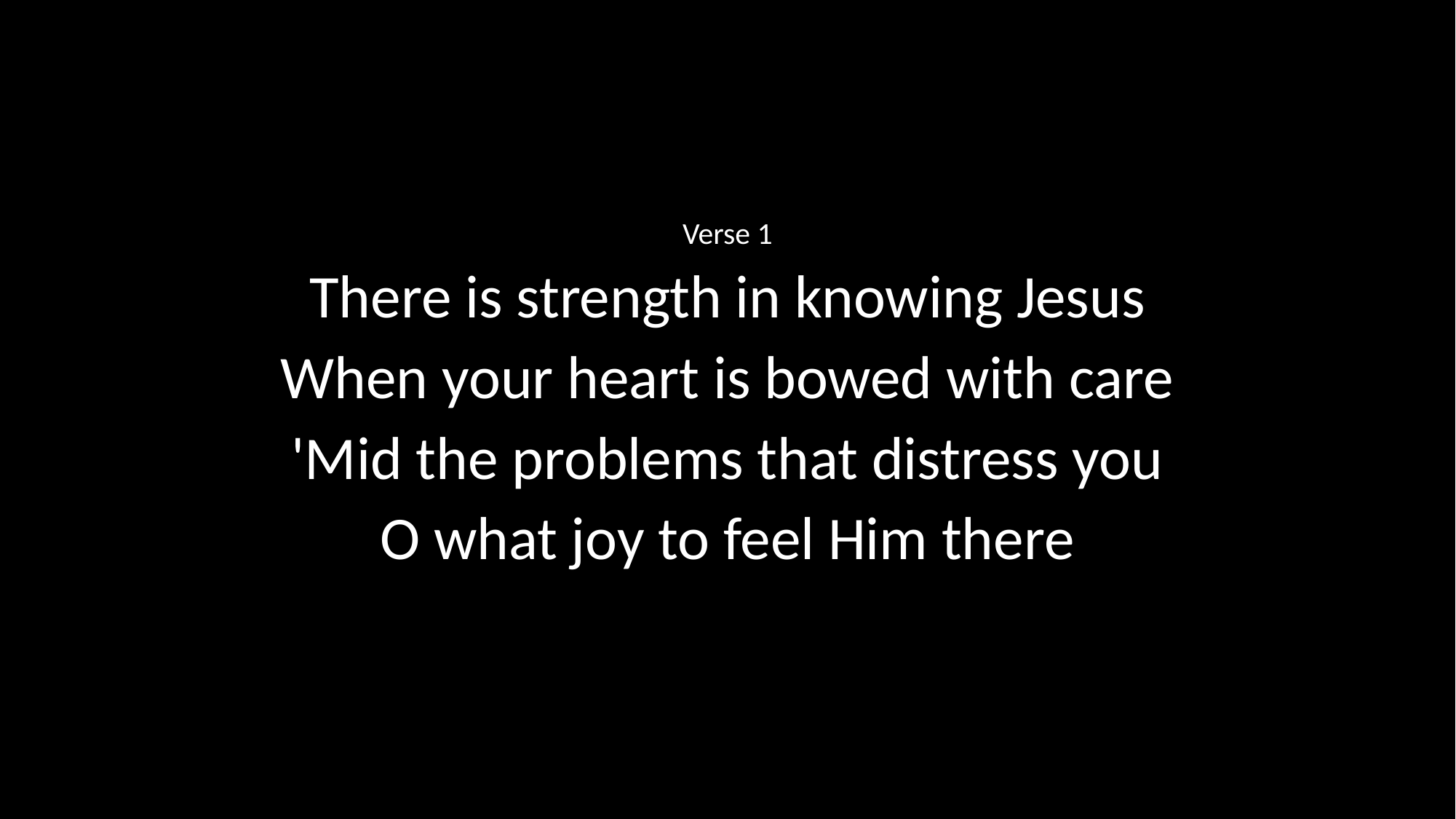

Verse 1
There is strength in knowing Jesus
When your heart is bowed with care
'Mid the problems that distress you
O what joy to feel Him there